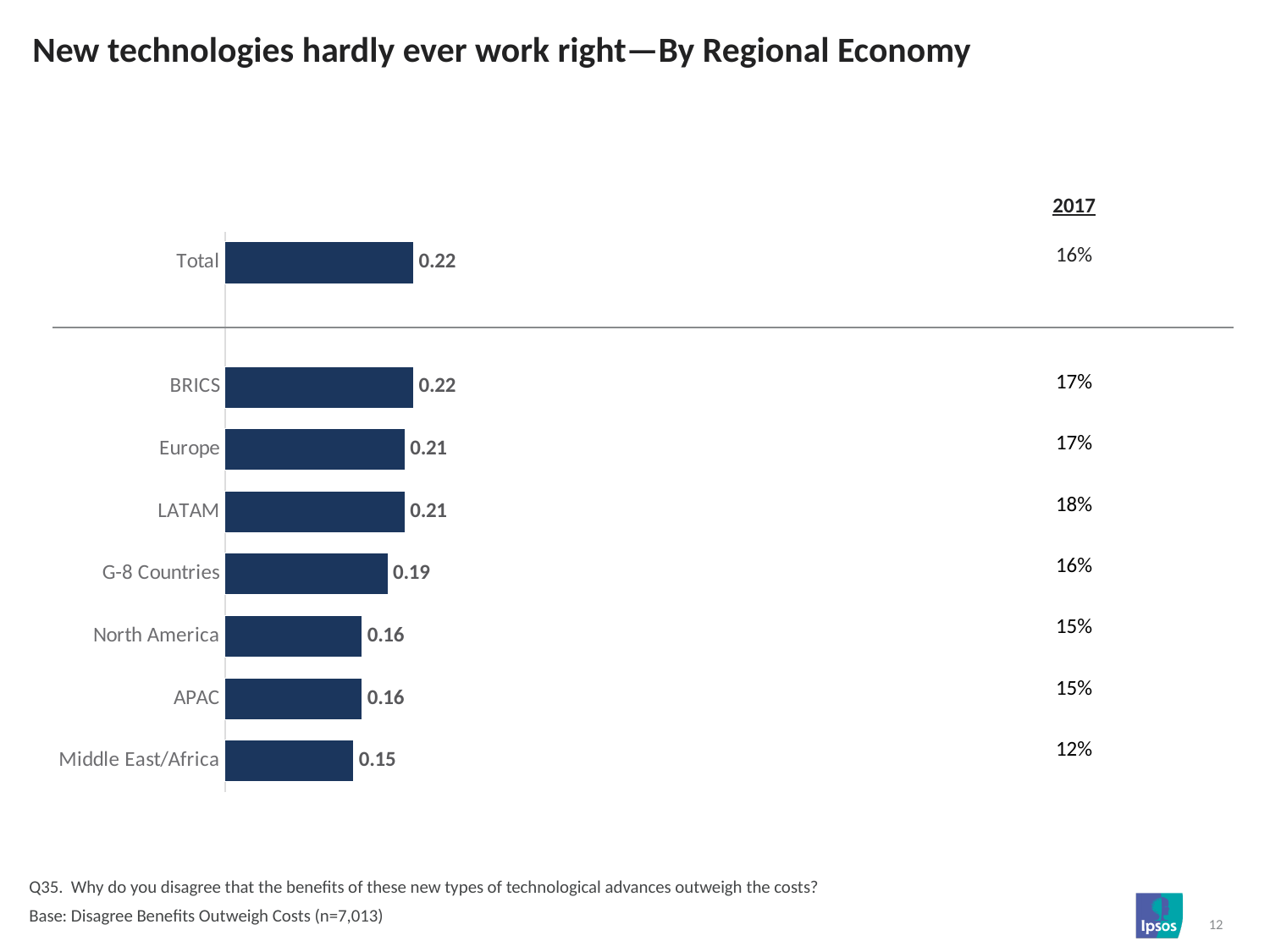

# New technologies hardly ever work right—By Regional Economy
|  |
| --- |
| 2017 |
| 16% |
|  |
| 17% |
| 17% |
| 18% |
| 16% |
| 15% |
| 15% |
| 12% |
|  |

### Chart

| Category | Column2 |
|---|---|
| Total | 0.22 |
|  | None |
| BRICS | 0.22 |
| Europe | 0.21 |
| LATAM | 0.21 |
| G-8 Countries | 0.19 |
| North America | 0.16 |
| APAC | 0.16 |
| Middle East/Africa | 0.15 |
Q35.  Why do you disagree that the benefits of these new types of technological advances outweigh the costs?
Base: Disagree Benefits Outweigh Costs (n=7,013)